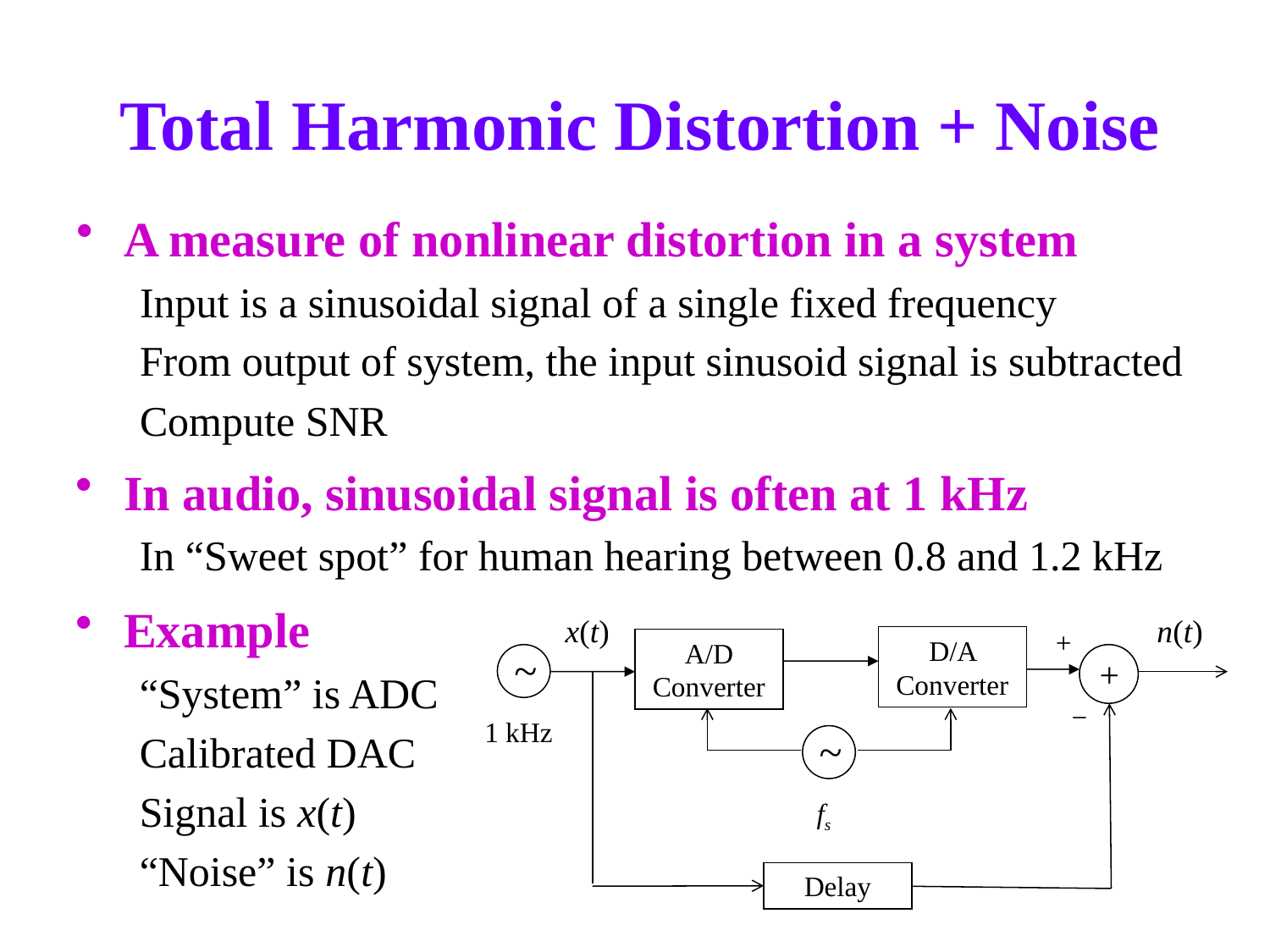

# Total Harmonic Distortion + Noise
A measure of nonlinear distortion in a system
Input is a sinusoidal signal of a single fixed frequency
From output of system, the input sinusoid signal is subtracted
Compute SNR
In audio, sinusoidal signal is often at 1 kHz
In “Sweet spot” for human hearing between 0.8 and 1.2 kHz
Example
“System” is ADC
Calibrated DAC
Signal is x(t)
“Noise” is n(t)
x(t)
n(t)
+
D/A Converter
A/D Converter
~

1 kHz

+

−
~

fs
Delay